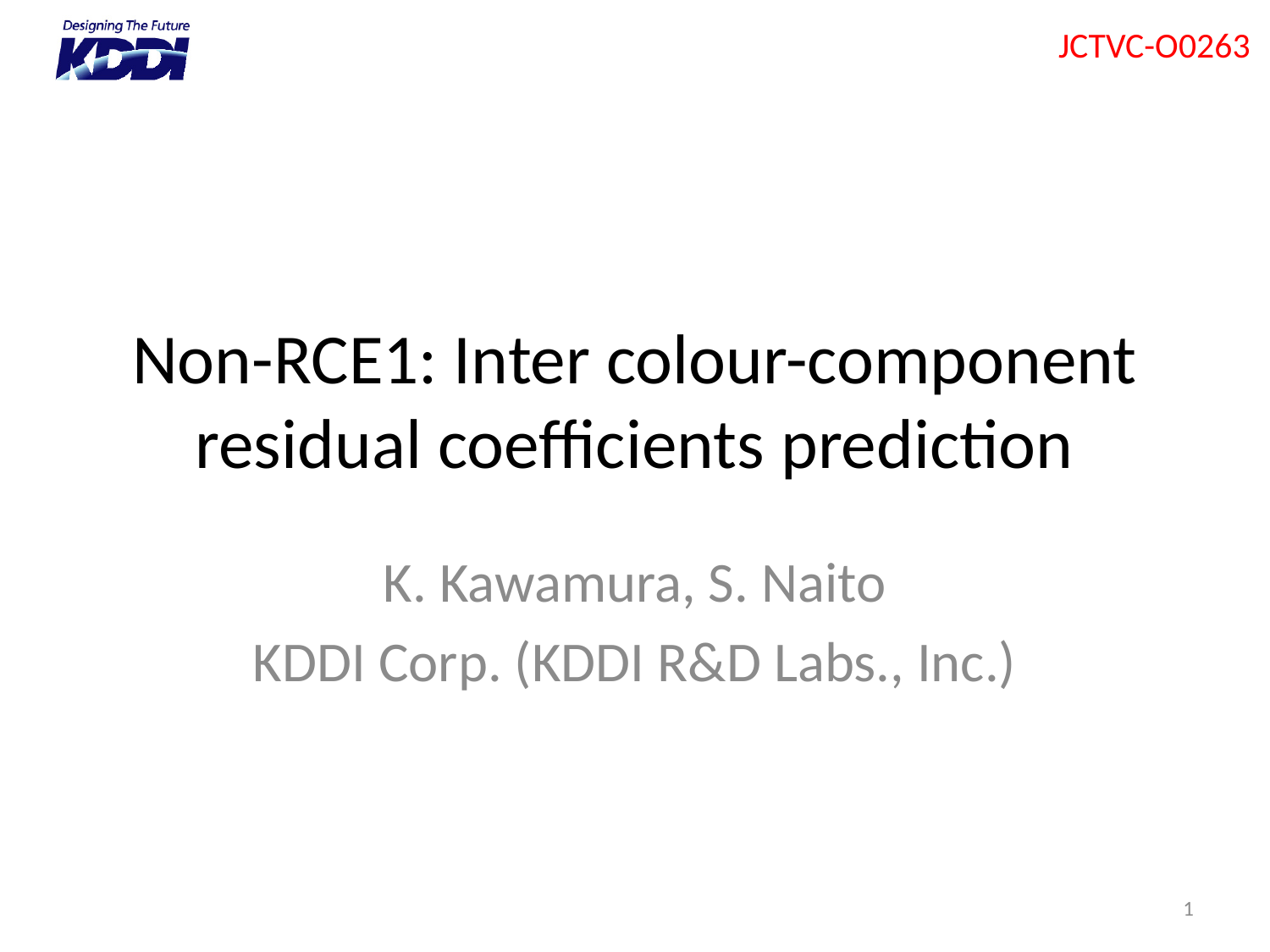

# Non-RCE1: Inter colour-component residual coefficients prediction
K. Kawamura, S. Naito
KDDI Corp. (KDDI R&D Labs., Inc.)
1